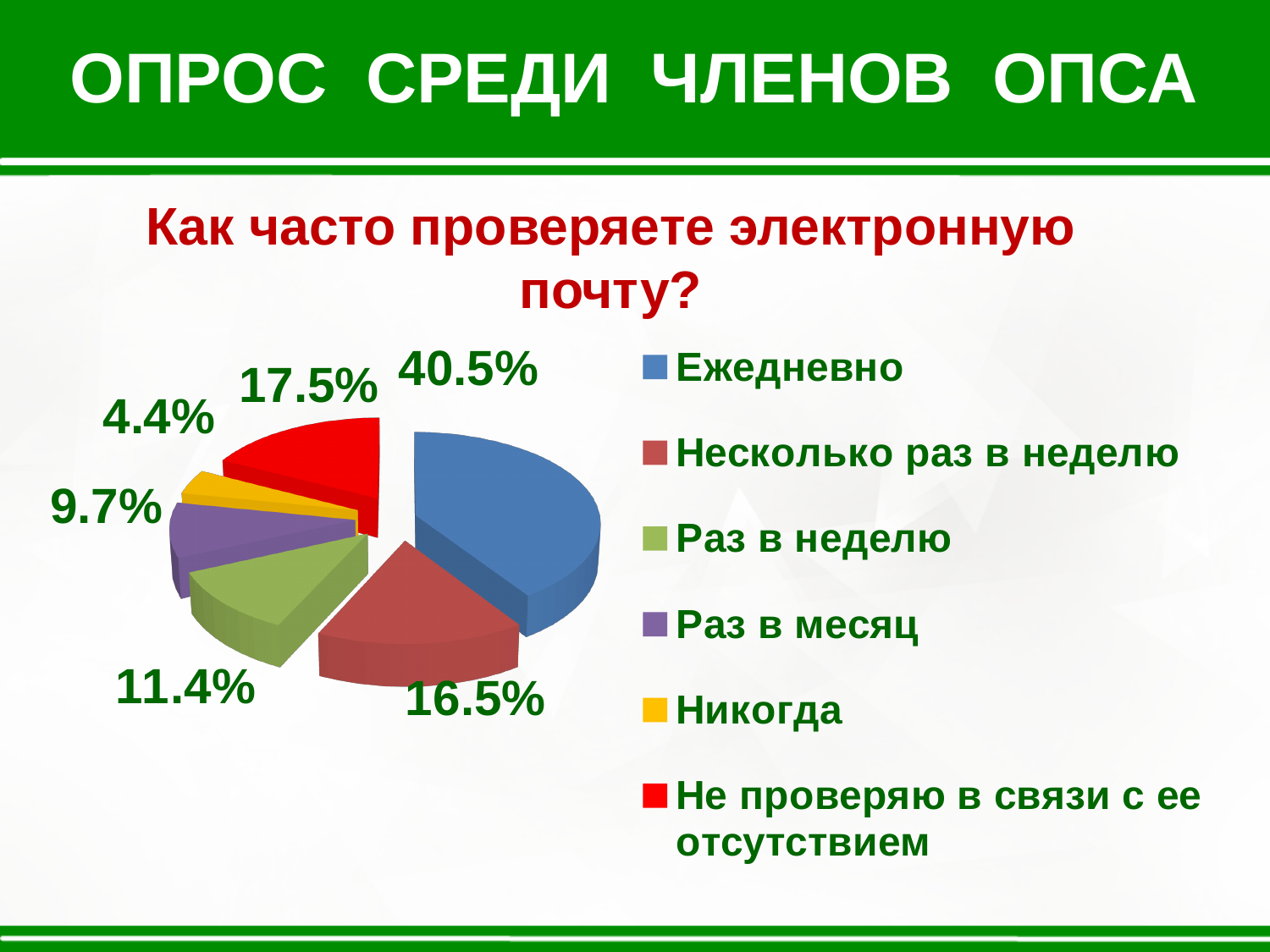

ОПРОС  СРЕДИ  ЧЛЕНОВ  ОПСА
Как часто проверяете электронную почту?

[unsupported chart]